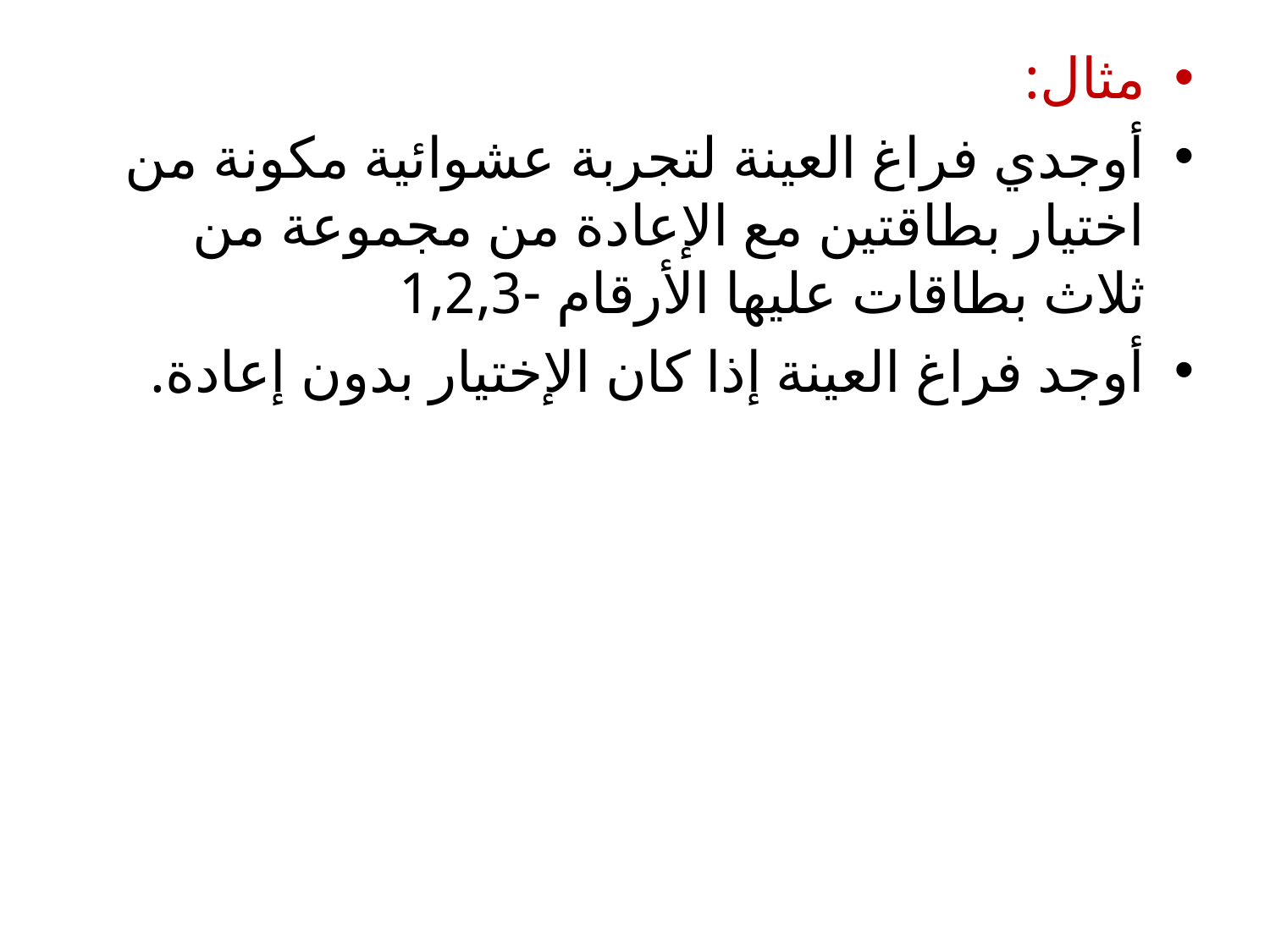

مثال:
أوجدي فراغ العينة لتجربة عشوائية مكونة من اختيار بطاقتين مع الإعادة من مجموعة من ثلاث بطاقات عليها الأرقام -1,2,3
أوجد فراغ العينة إذا كان الإختيار بدون إعادة.